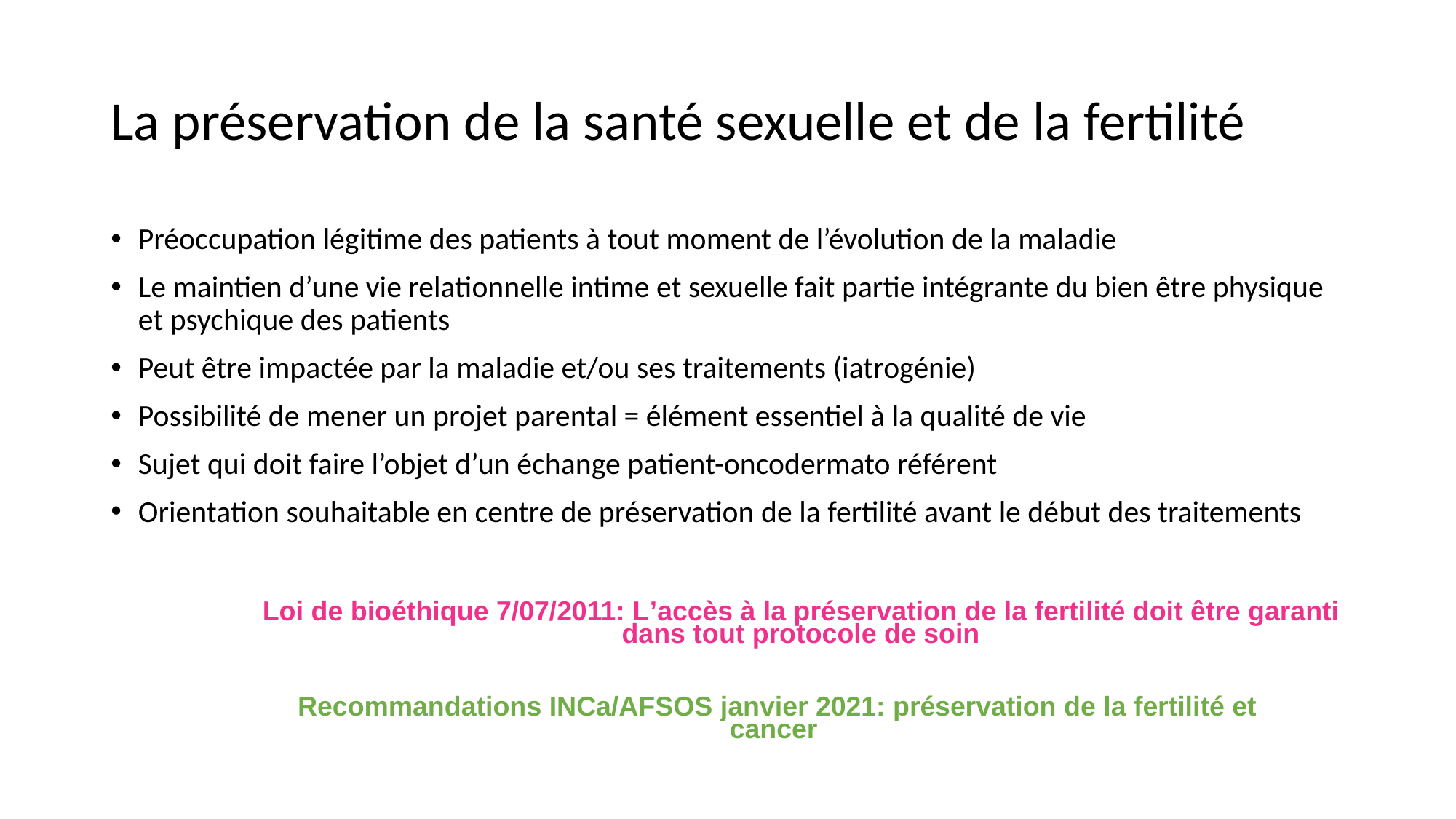

# La préservation de la santé sexuelle et de la fertilité
Préoccupation légitime des patients à tout moment de l’évolution de la maladie
Le maintien d’une vie relationnelle intime et sexuelle fait partie intégrante du bien être physique et psychique des patients
Peut être impactée par la maladie et/ou ses traitements (iatrogénie)
Possibilité de mener un projet parental = élément essentiel à la qualité de vie
Sujet qui doit faire l’objet d’un échange patient-oncodermato référent
Orientation souhaitable en centre de préservation de la fertilité avant le début des traitements

Loi de bioéthique 7/07/2011: L’accès à la préservation de la fertilité doit être garanti dans tout protocole de soin
Recommandations INCa/AFSOS janvier 2021: préservation de la fertilité et cancer